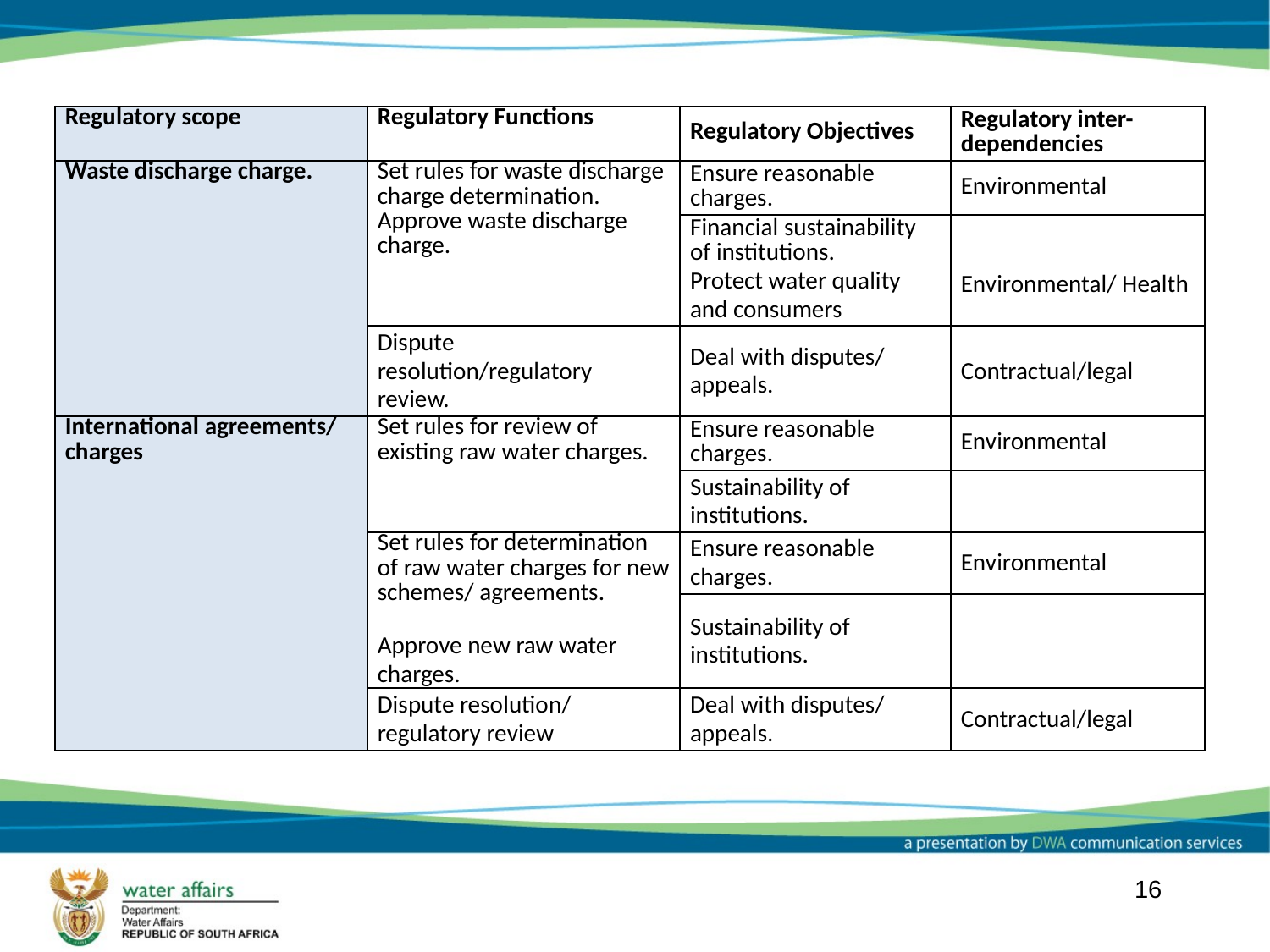

| Regulatory scope | Regulatory Functions | Regulatory Objectives | Regulatory inter-dependencies |
| --- | --- | --- | --- |
| Waste discharge charge. | Set rules for waste discharge charge determination. Approve waste discharge charge. | Ensure reasonable charges. | Environmental |
|  |  | Financial sustainability of institutions. Protect water quality and consumers | Environmental/ Health |
|  | Dispute resolution/regulatory review. | Deal with disputes/ appeals. | Contractual/legal |
| International agreements/ charges | Set rules for review of existing raw water charges. | Ensure reasonable charges. | Environmental |
|  |  | Sustainability of institutions. |  |
|  | Set rules for determination of raw water charges for new schemes/ agreements. Approve new raw water charges. | Ensure reasonable charges. | Environmental |
|  |  | Sustainability of institutions. |  |
|  | Dispute resolution/ regulatory review | Deal with disputes/ appeals. | Contractual/legal |
16